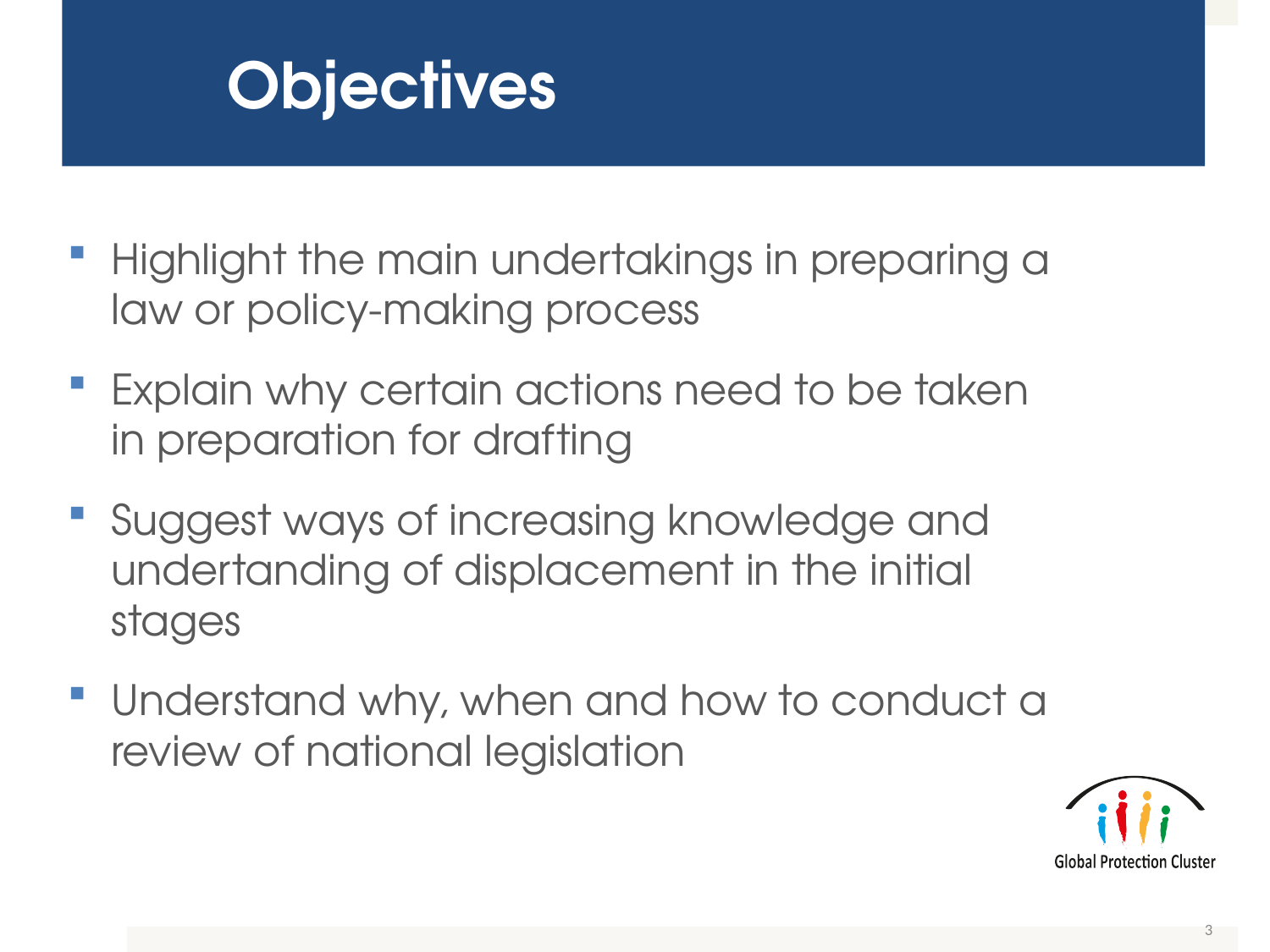

# Objectives
Highlight the main undertakings in preparing a law or policy-making process
Explain why certain actions need to be taken in preparation for drafting
Suggest ways of increasing knowledge and undertanding of displacement in the initial stages
Understand why, when and how to conduct a review of national legislation